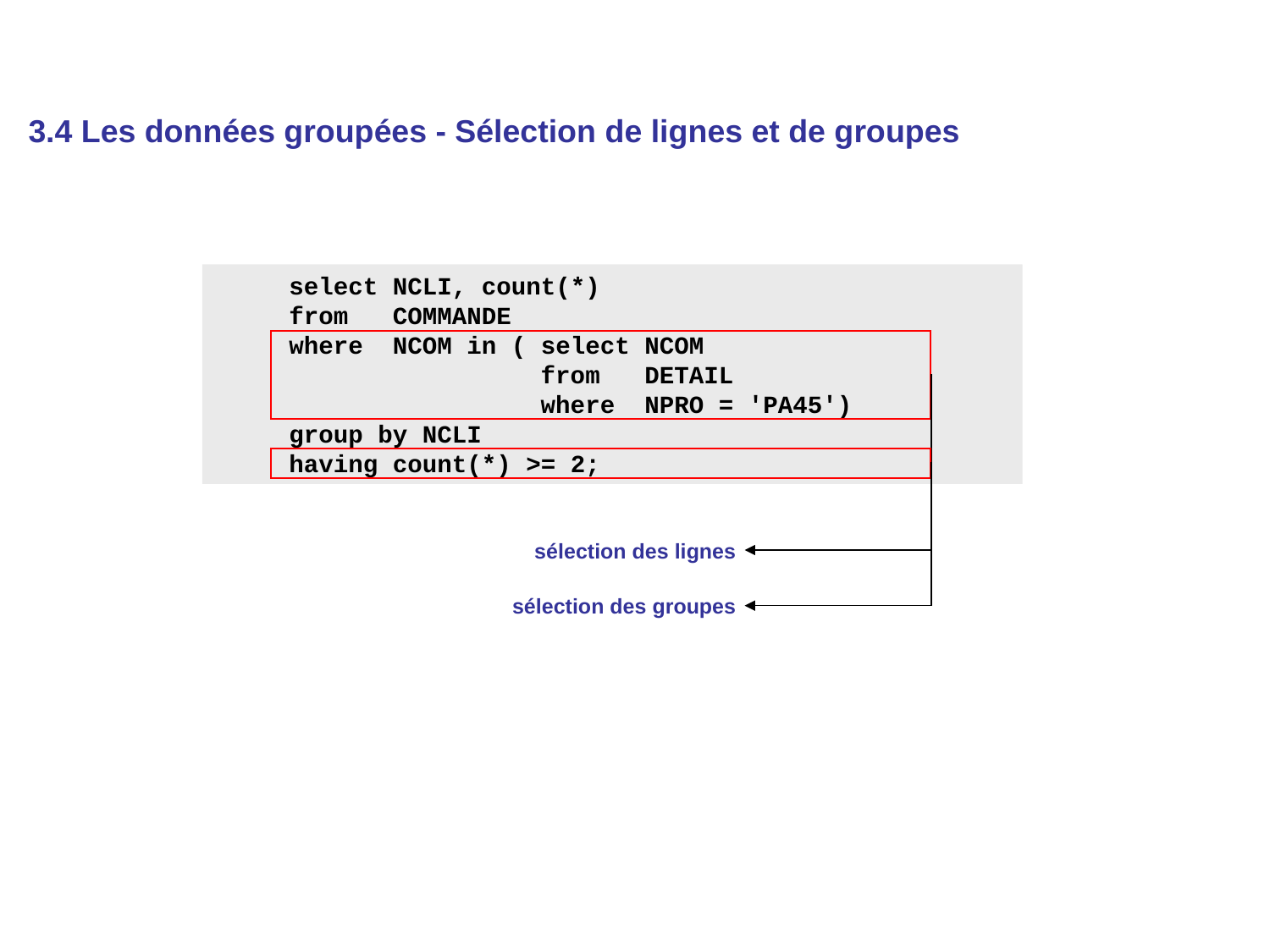

3.4 Les données groupées - Sélection de lignes et de groupes
     select NCLI, count(*)
     from   COMMANDE
     where  NCOM in ( select NCOM
                      from   DETAIL
                      where  NPRO = 'PA45')
     group by NCLI
     having count(*) >= 2;

sélection des lignes
sélection des groupes